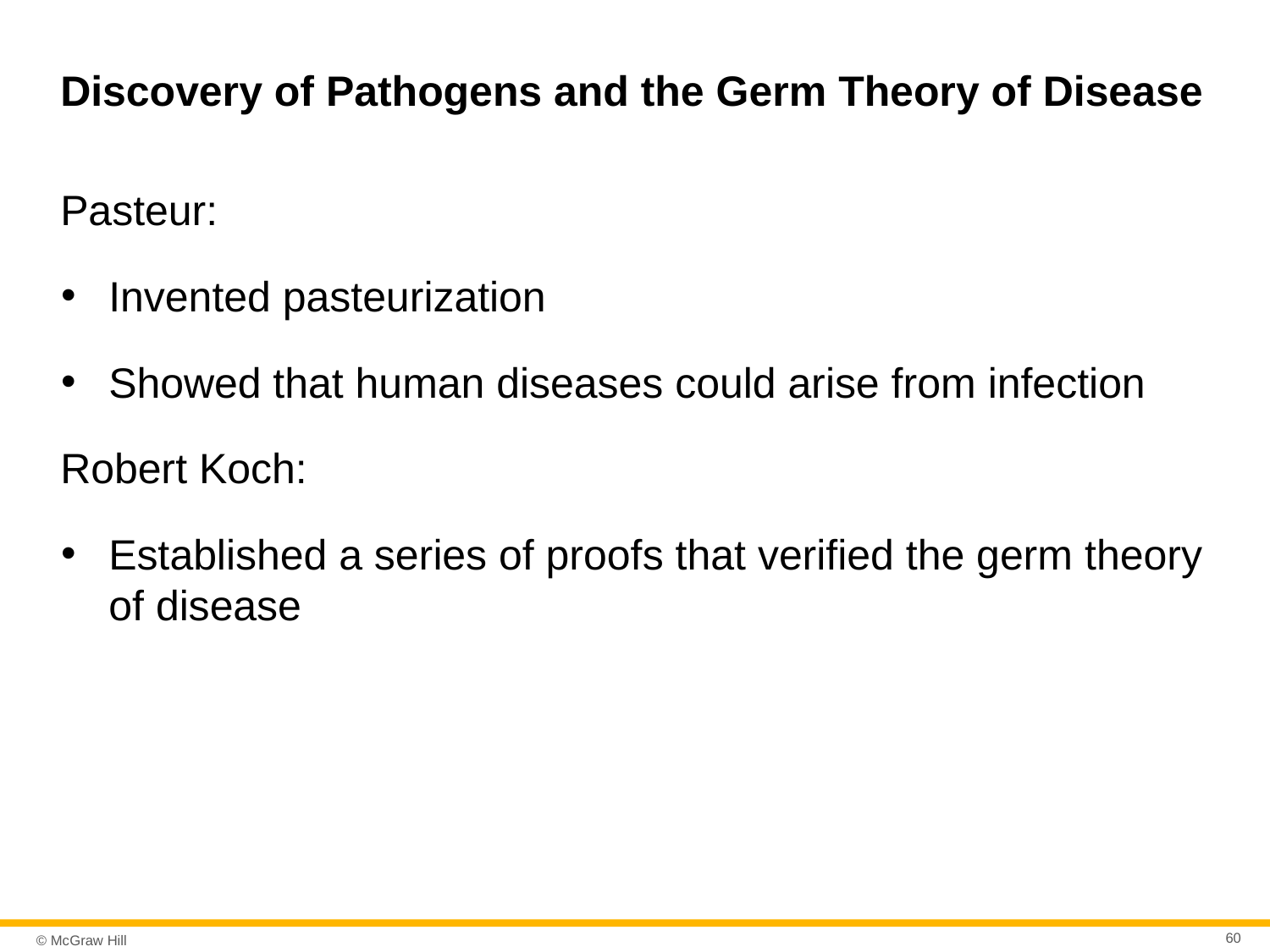

# Discovery of Pathogens and the Germ Theory of Disease
Pasteur:
Invented pasteurization
Showed that human diseases could arise from infection
Robert Koch:
Established a series of proofs that verified the germ theory of disease